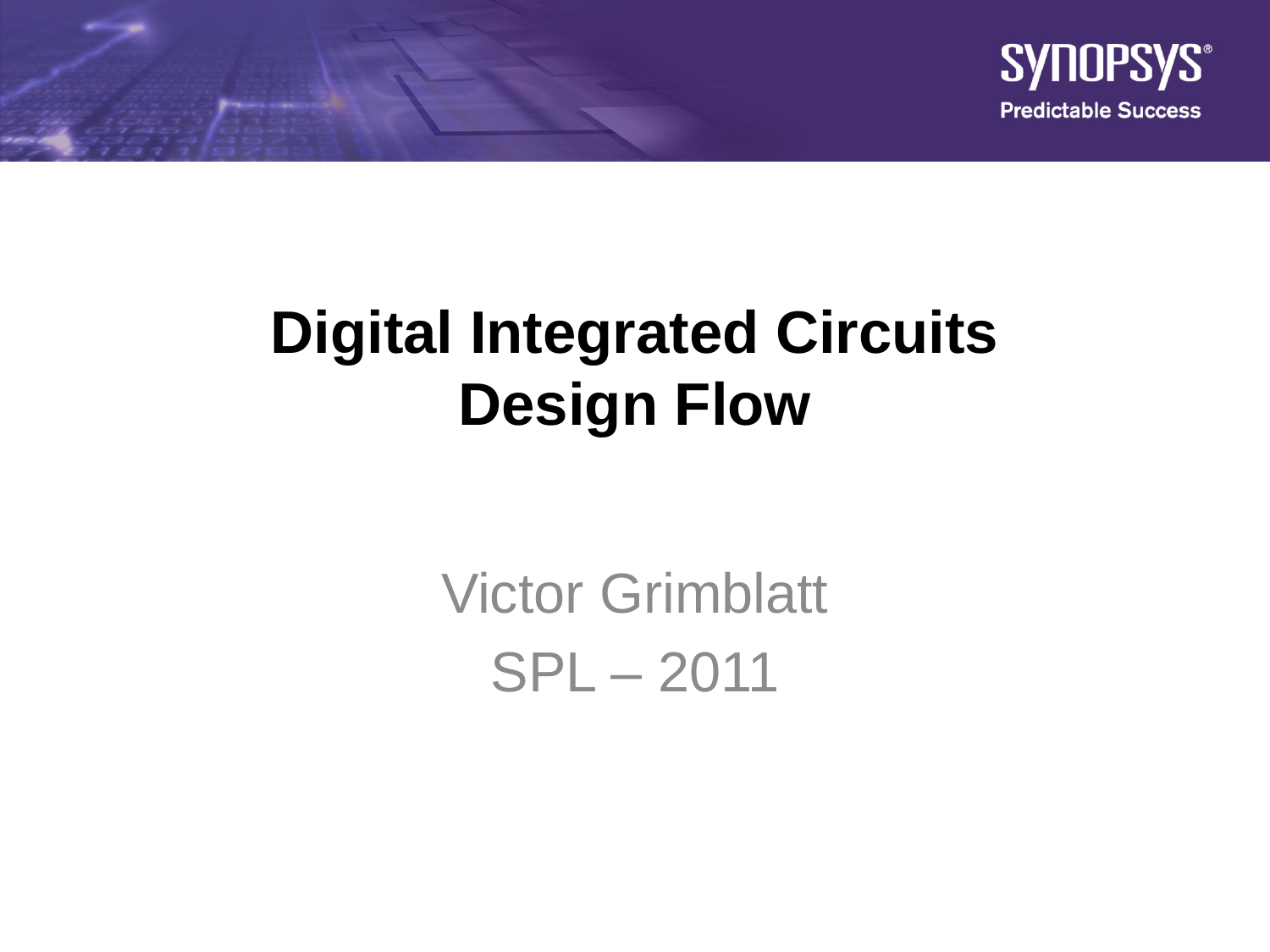

# Digital Integrated Circuits Design Flow
Victor Grimblatt
SPL – 2011